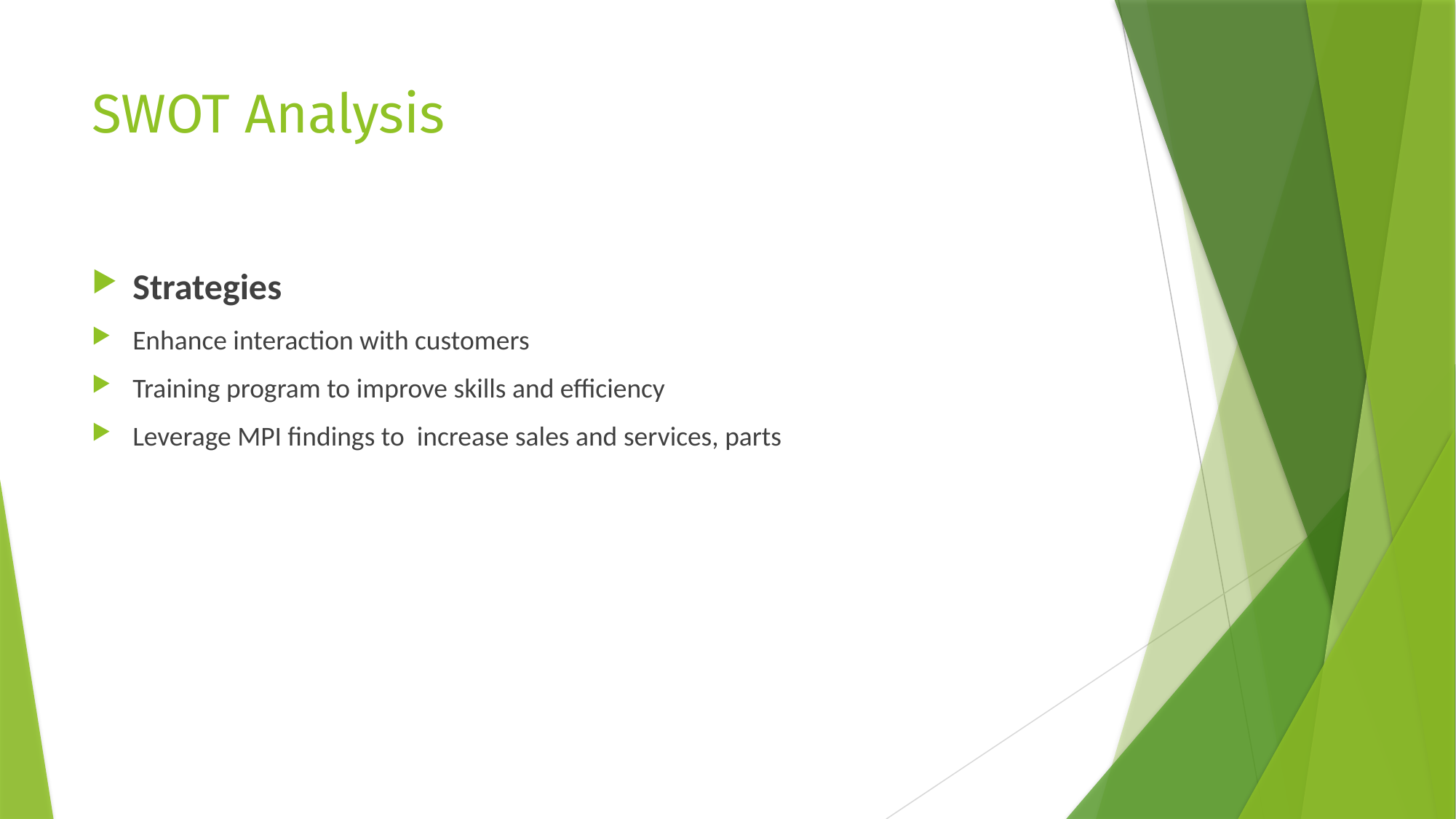

# SWOT Analysis
Strategies
Enhance interaction with customers
Training program to improve skills and efficiency
Leverage MPI findings to  increase sales and services, parts